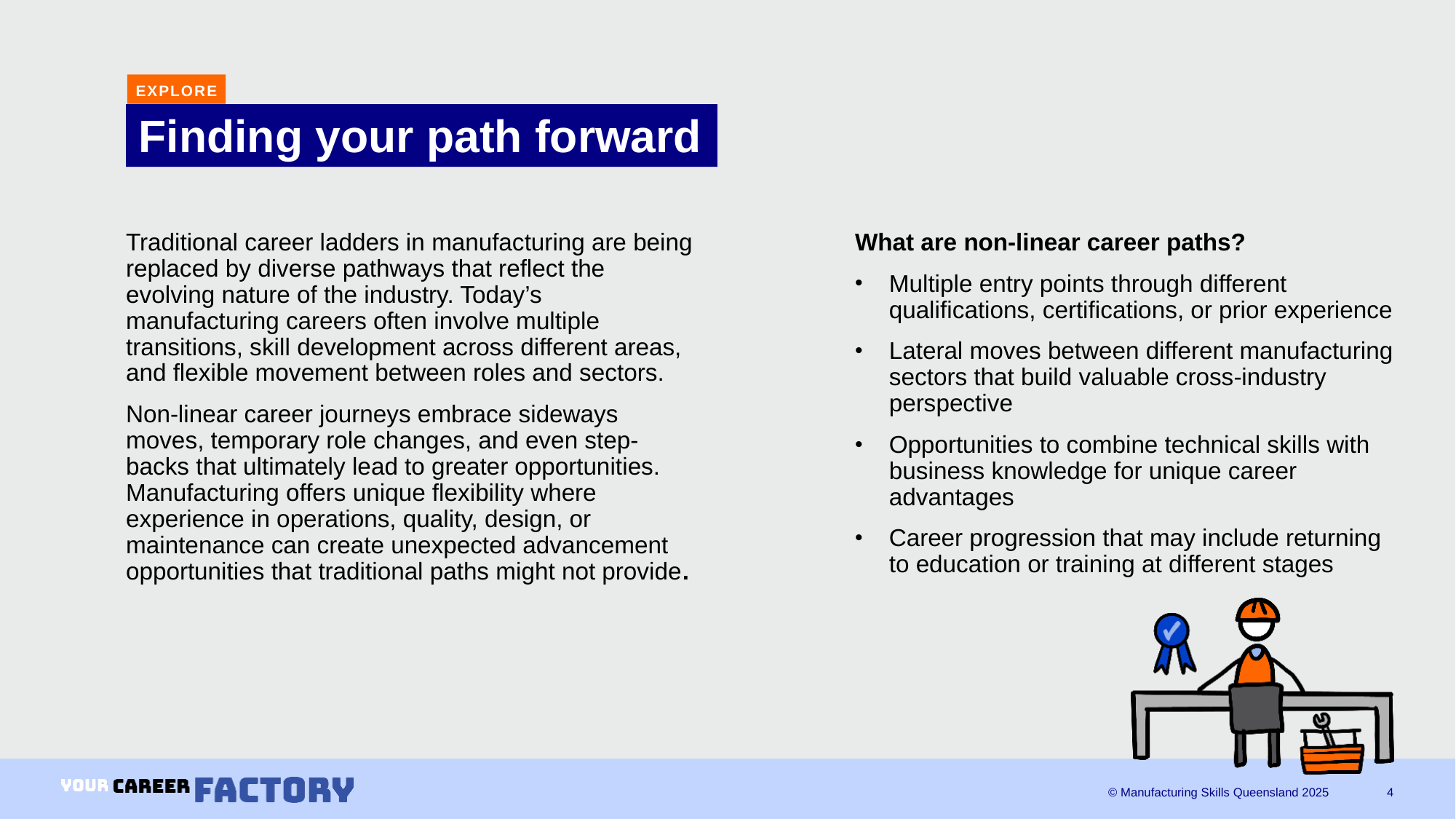

EXPLORE
# Finding your path forward
Traditional career ladders in manufacturing are being replaced by diverse pathways that reflect the evolving nature of the industry. Today’s manufacturing careers often involve multiple transitions, skill development across different areas, and flexible movement between roles and sectors.
Non-linear career journeys embrace sideways moves, temporary role changes, and even step-backs that ultimately lead to greater opportunities. Manufacturing offers unique flexibility where experience in operations, quality, design, or maintenance can create unexpected advancement opportunities that traditional paths might not provide.
What are non-linear career paths?
Multiple entry points through different qualifications, certifications, or prior experience
Lateral moves between different manufacturing sectors that build valuable cross-industry perspective
Opportunities to combine technical skills with business knowledge for unique career advantages
Career progression that may include returning to education or training at different stages